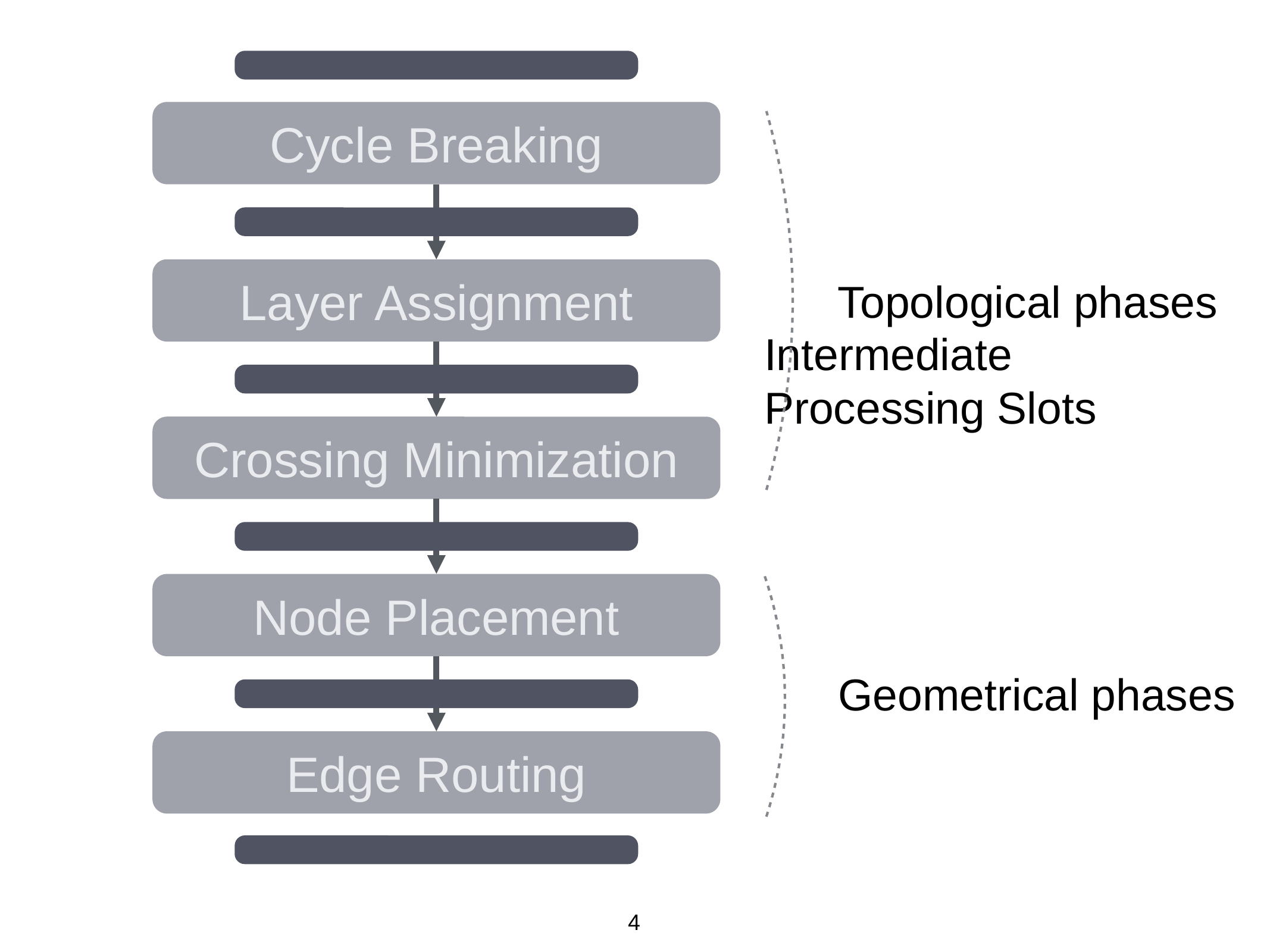

Cycle Breaking
Topological phases

Geometrical phases

Layer Assignment
Intermediate
Processing Slots

Crossing Minimization

Node Placement

Edge Routing

4